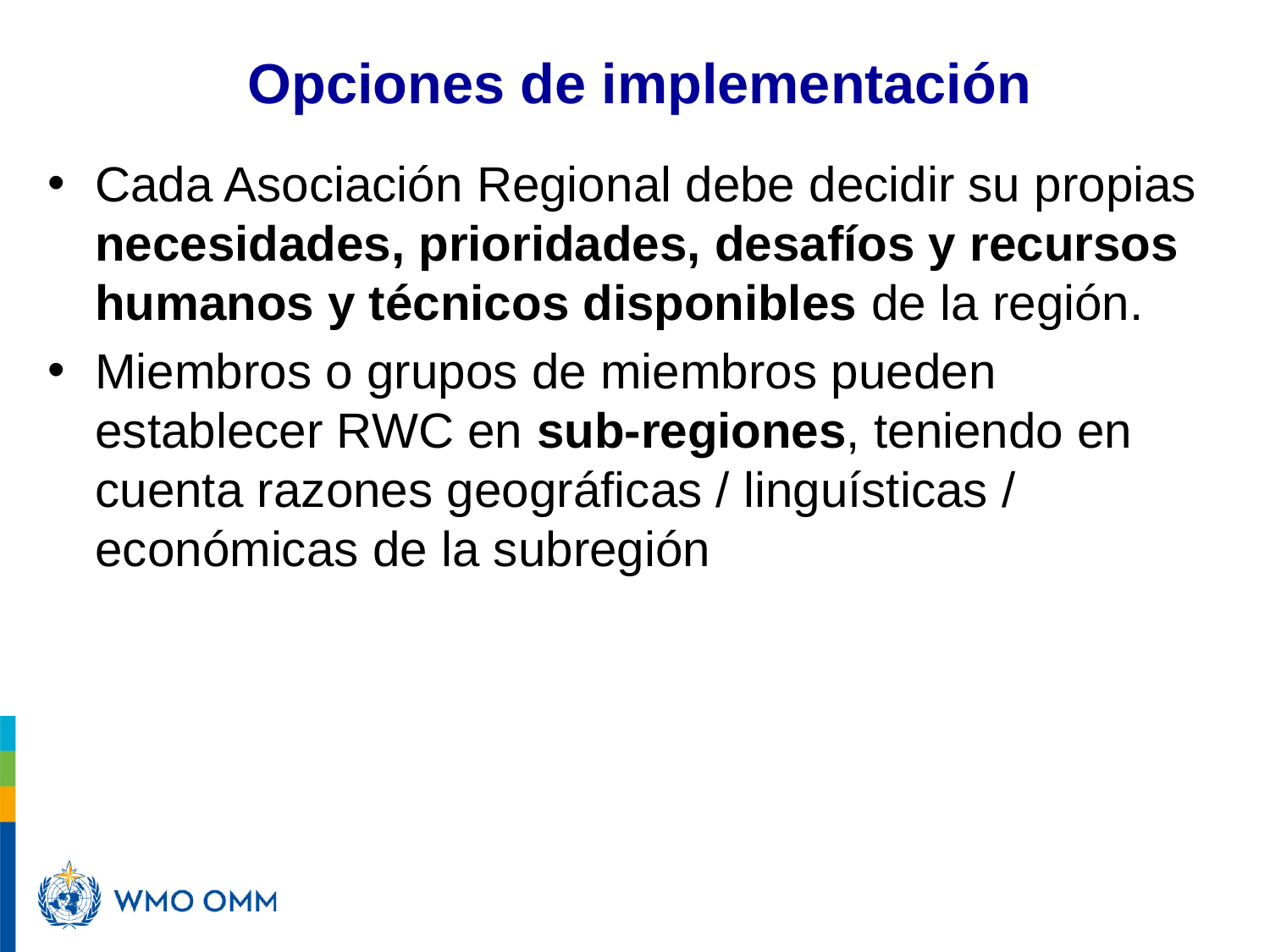

Opciones de implementación
Cada Asociación Regional debe decidir su propias necesidades, prioridades, desafíos y recursos humanos y técnicos disponibles de la región.
Miembros o grupos de miembros pueden establecer RWC en sub-regiones, teniendo en cuenta razones geográficas / linguísticas / económicas de la subregión